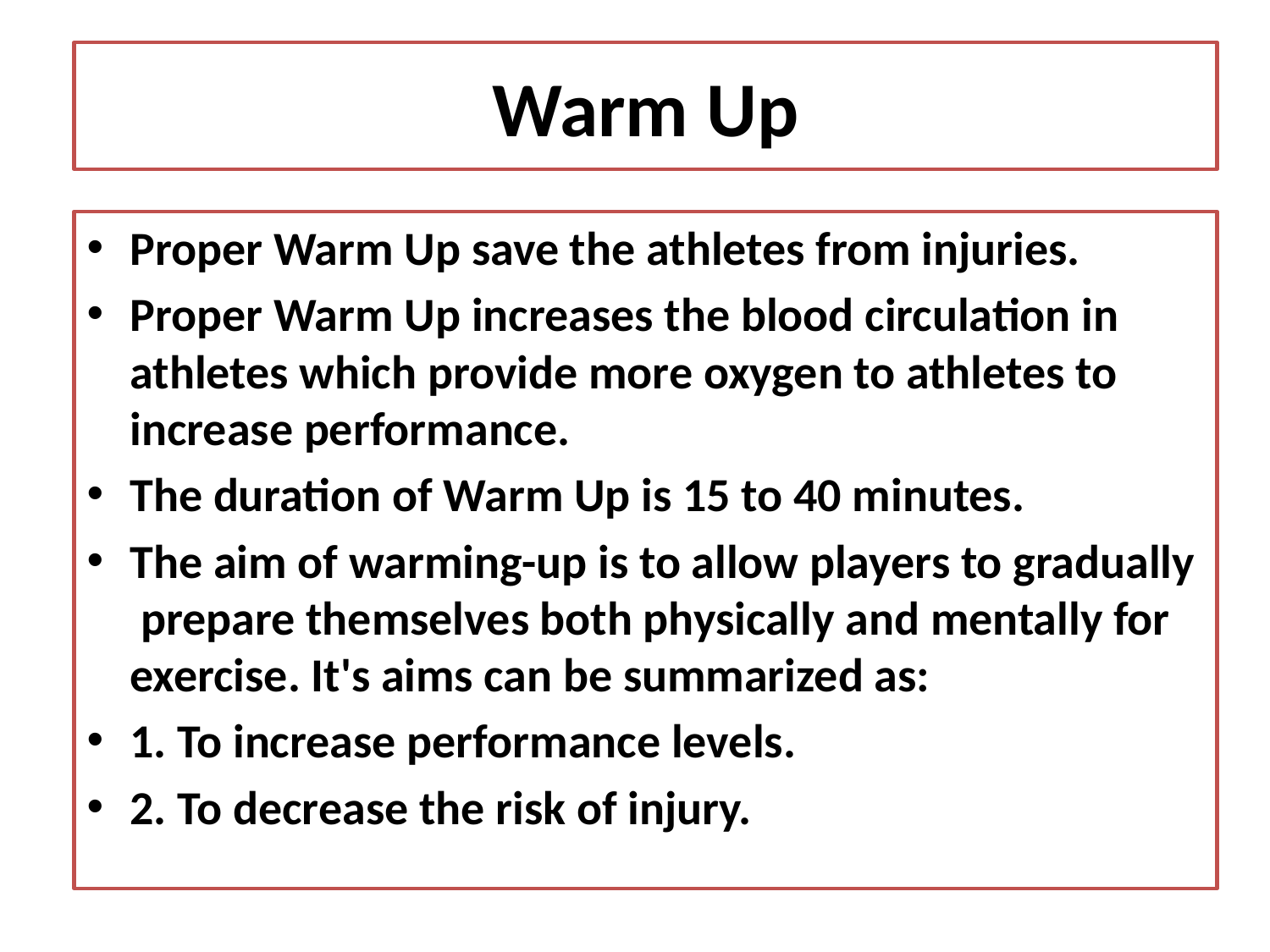

# Warm Up
Proper Warm Up save the athletes from injuries.
Proper Warm Up increases the blood circulation in athletes which provide more oxygen to athletes to increase performance.
The duration of Warm Up is 15 to 40 minutes.
The aim of warming-up is to allow players to gradually  prepare themselves both physically and mentally for exercise. It's aims can be summarized as:
1. To increase performance levels.
2. To decrease the risk of injury.